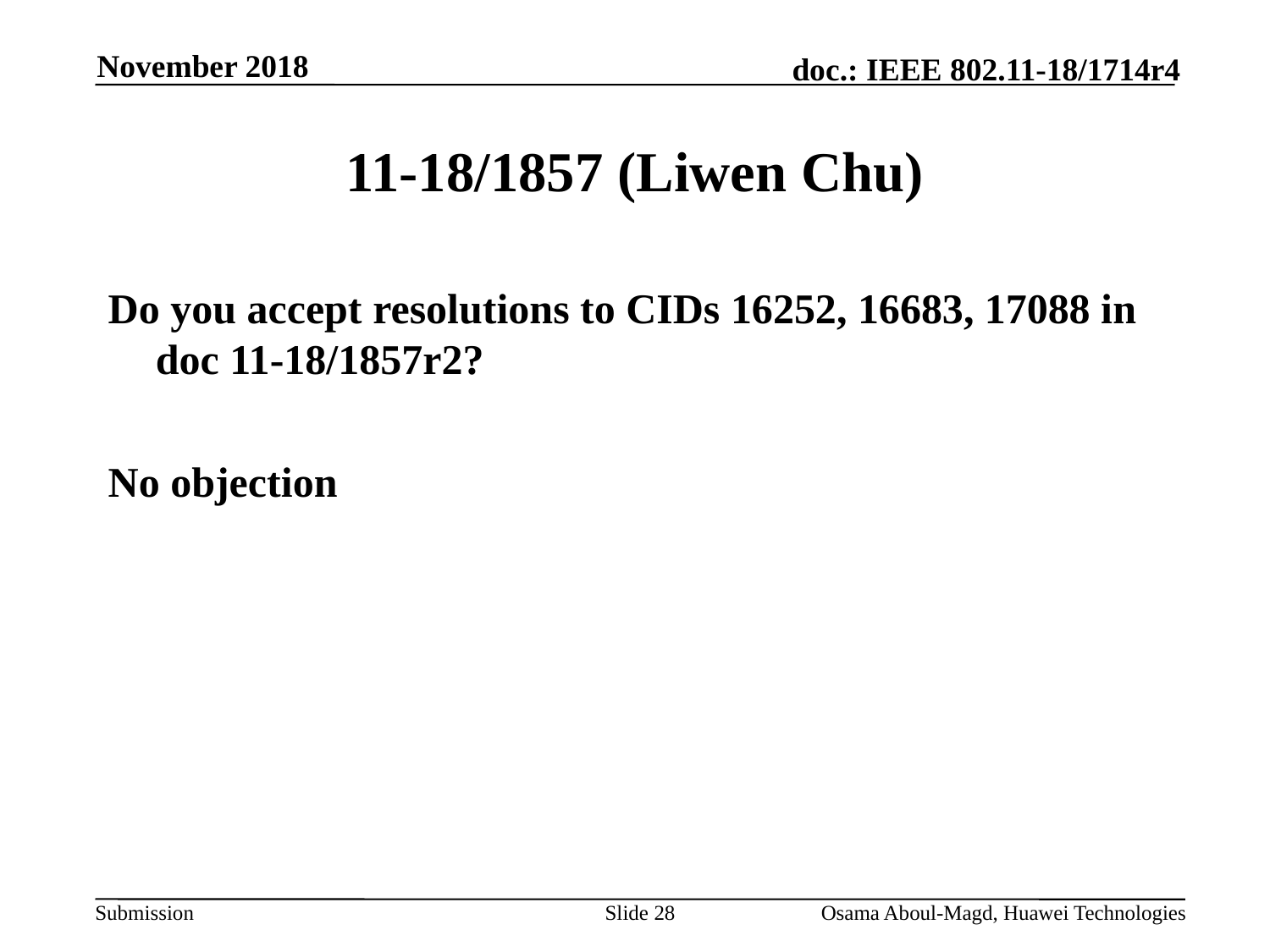

November 2018
# 11-18/1857 (Liwen Chu)
Do you accept resolutions to CIDs 16252, 16683, 17088 in doc 11-18/1857r2?

No objection
Slide 28
Osama Aboul-Magd, Huawei Technologies